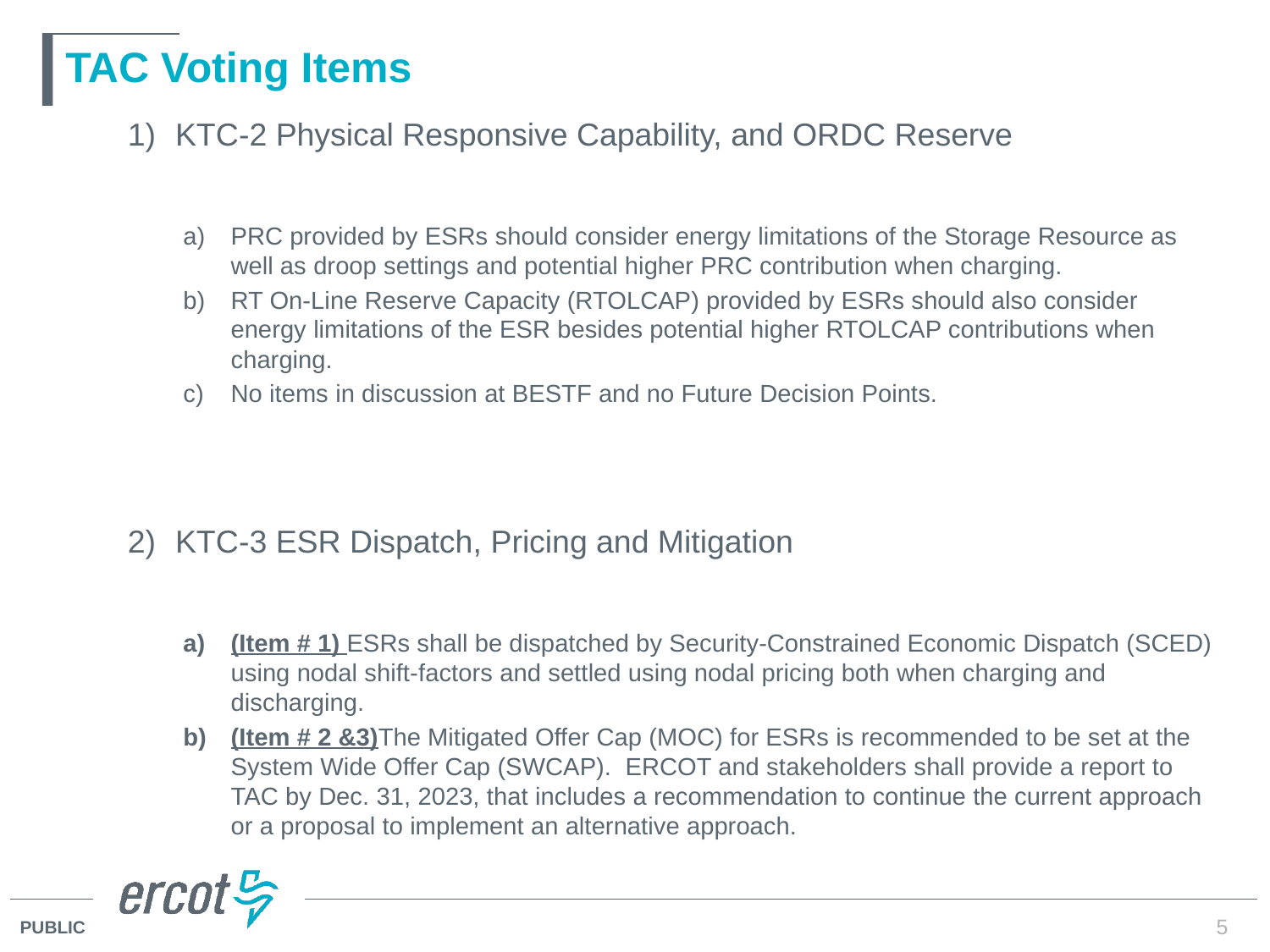

# TAC Voting Items
KTC-2 Physical Responsive Capability, and ORDC Reserve

PRC provided by ESRs should consider energy limitations of the Storage Resource as well as droop settings and potential higher PRC contribution when charging.
RT On-Line Reserve Capacity (RTOLCAP) provided by ESRs should also consider energy limitations of the ESR besides potential higher RTOLCAP contributions when charging.
No items in discussion at BESTF and no Future Decision Points.

KTC-3 ESR Dispatch, Pricing and Mitigation

(Item # 1) ESRs shall be dispatched by Security-Constrained Economic Dispatch (SCED) using nodal shift-factors and settled using nodal pricing both when charging and discharging.
(Item # 2 &3)The Mitigated Offer Cap (MOC) for ESRs is recommended to be set at the System Wide Offer Cap (SWCAP).  ERCOT and stakeholders shall provide a report to TAC by Dec. 31, 2023, that includes a recommendation to continue the current approach or a proposal to implement an alternative approach.

5